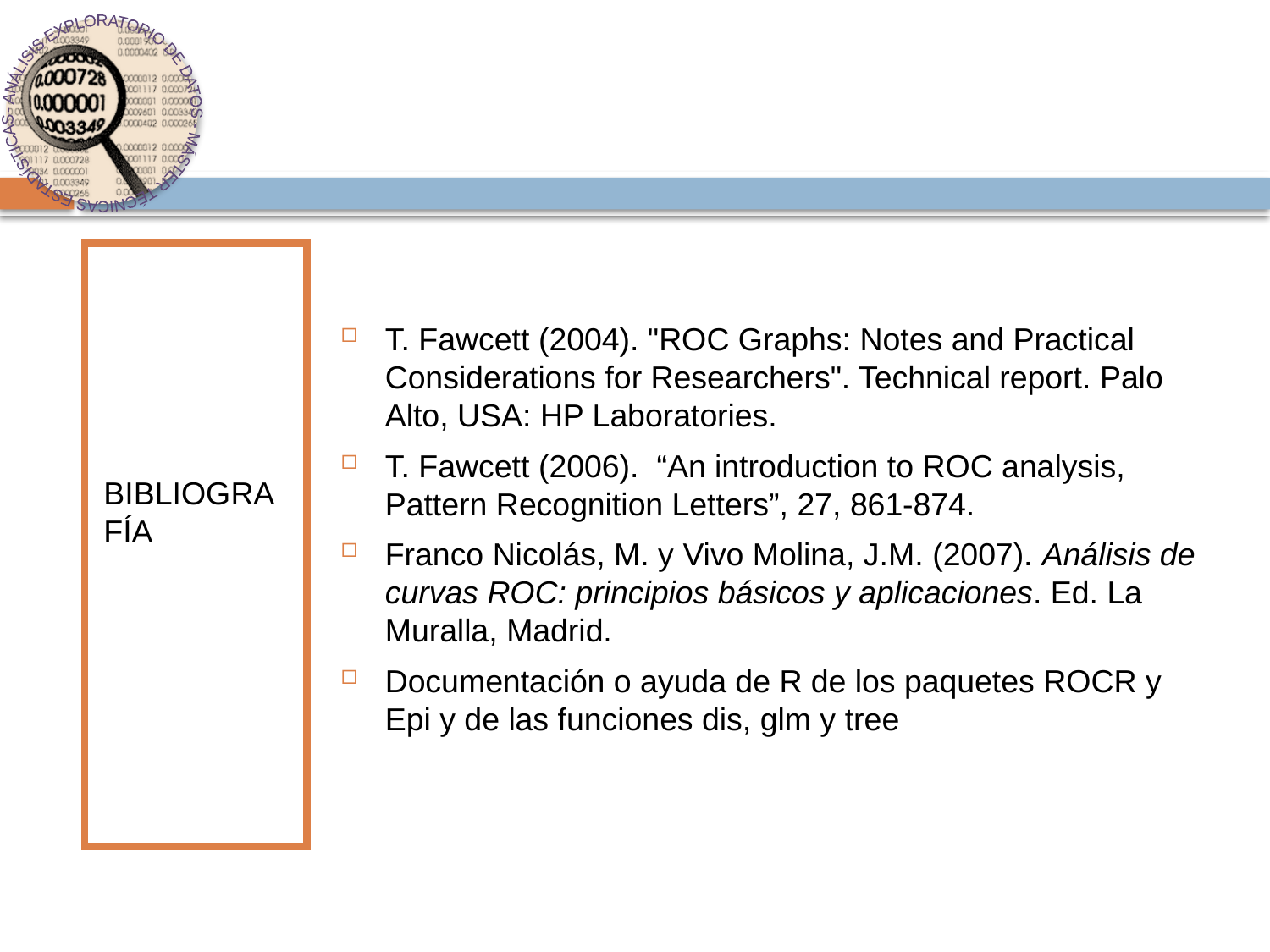

BIBLIOGRAFÍA
T. Fawcett (2004). "ROC Graphs: Notes and Practical Considerations for Researchers". Technical report. Palo Alto, USA: HP Laboratories.
T. Fawcett (2006).  “An introduction to ROC analysis, Pattern Recognition Letters”, 27, 861-874.
Franco Nicolás, M. y Vivo Molina, J.M. (2007). Análisis de curvas ROC: principios básicos y aplicaciones. Ed. La Muralla, Madrid.
Documentación o ayuda de R de los paquetes ROCR y Epi y de las funciones dis, glm y tree